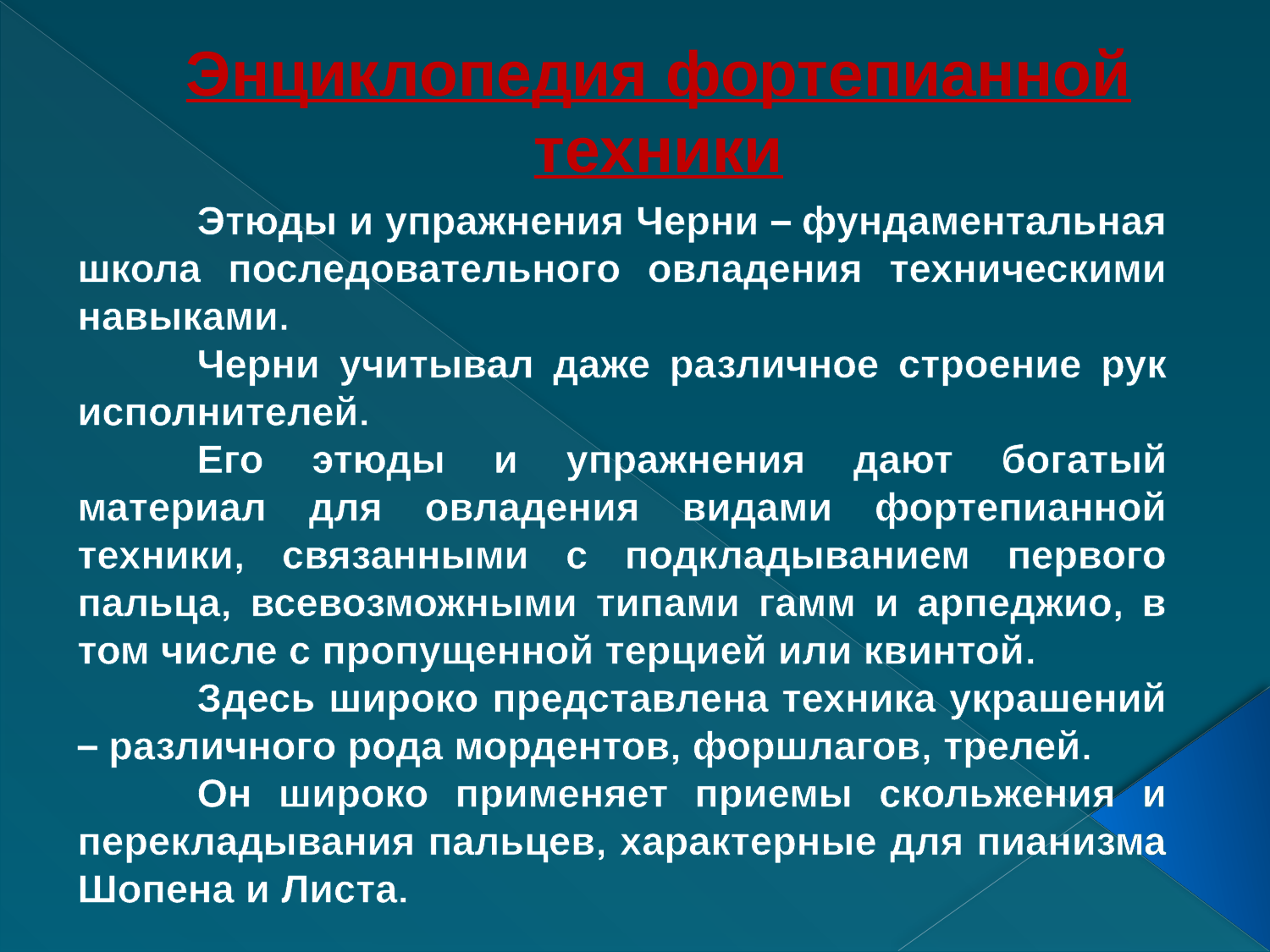

# Энциклопедия фортепианной техники
	Этюды и упражнения Черни – фундаментальная школа последовательного овладения техническими навыками.
	Черни учитывал даже различное строение рук исполнителей.
	Его этюды и упражнения дают богатый материал для овладения видами фортепианной техники, связанными с подкладыванием первого пальца, всевозможными типами гамм и арпеджио, в том числе с пропущенной терцией или квинтой.
	Здесь широко представлена техника украшений – различного рода мордентов, форшлагов, трелей.
	Он широко применяет приемы скольжения и перекладывания пальцев, характерные для пианизма Шопена и Листа.